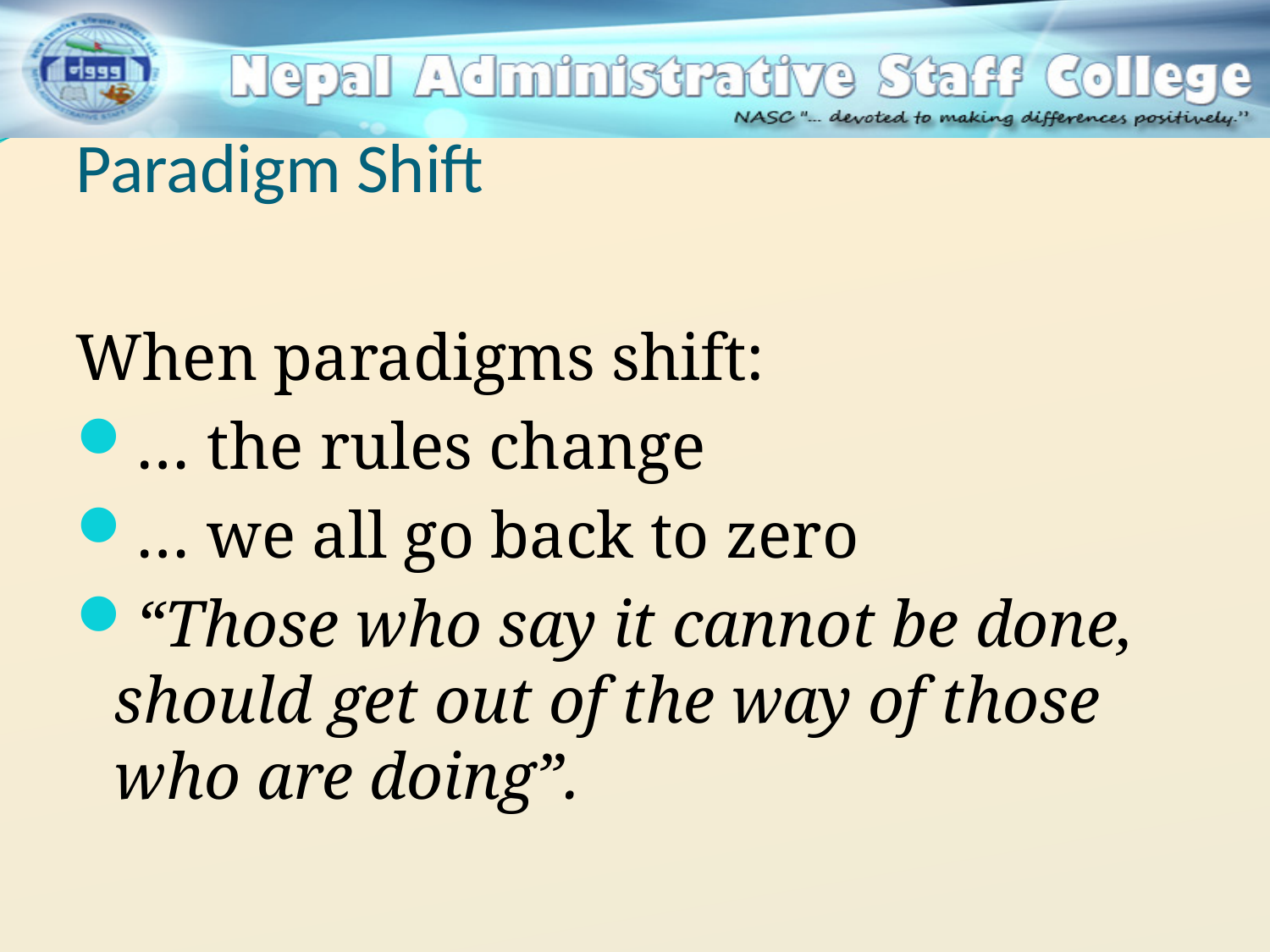

Paradigm Shift
When paradigms shift:
… the rules change
… we all go back to zero
“Those who say it cannot be done, should get out of the way of those who are doing”.